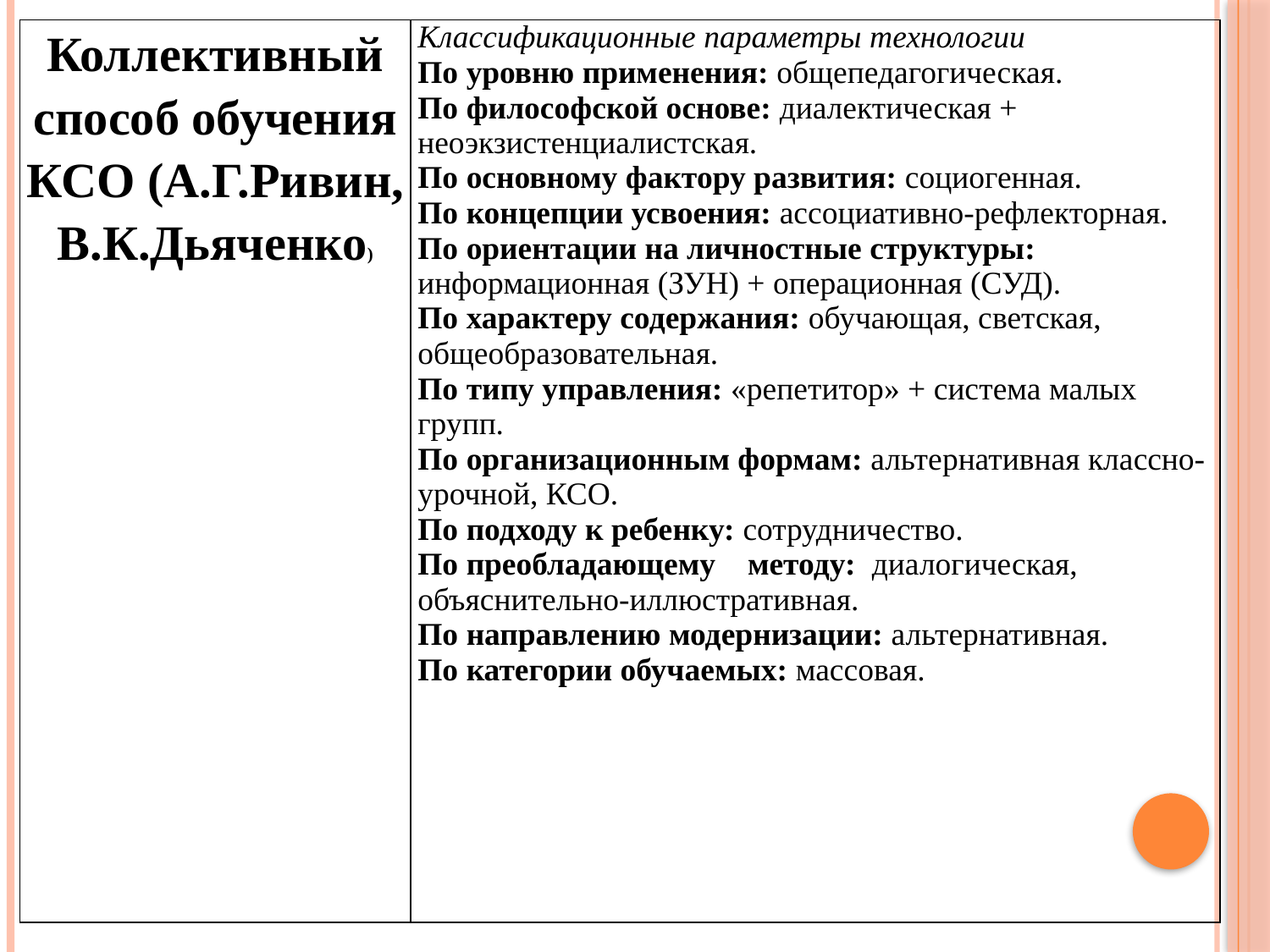

| Коллективный способ обучения КСО (А.Г.Ривин, В.К.Дьяченко) | Классификационные параметры технологии По уровню применения: общепедагогическая. По философской основе: диалектическая + неоэкзистенциалистская. По основному фактору развития: социогенная. По концепции усвоения: ассоциативно-рефлекторная. По ориентации на личностные структуры: информационная (ЗУН) + операционная (СУД). По характеру содержания: обучающая, светская, общеобразовательная. По типу управления: «репетитор» + система малых групп. По организационным формам: альтернативная классно-урочной, КСО. По подходу к ребенку: сотрудничество. По преобладающему   методу:  диалогическая,   объяснительно-иллюстративная. По направлению модернизации: альтернативная. По категории обучаемых: массовая. |
| --- | --- |